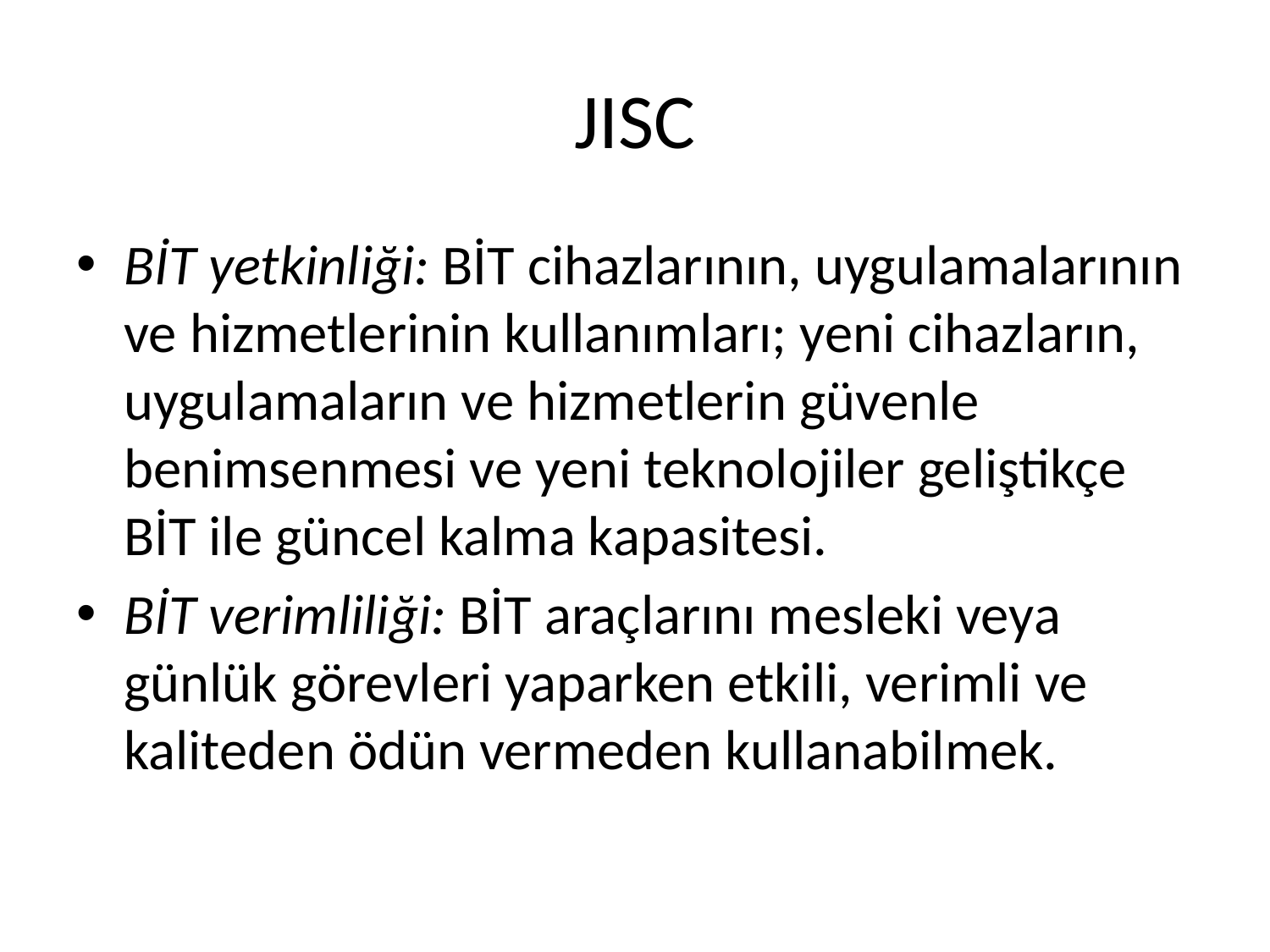

# JISC
BİT yetkinliği: BİT cihazlarının, uygulamalarının ve hizmetlerinin kullanımları; yeni cihazların, uygulamaların ve hizmetlerin güvenle benimsenmesi ve yeni teknolojiler geliştikçe BİT ile güncel kalma kapasitesi.
BİT verimliliği: BİT araçlarını mesleki veya günlük görevleri yaparken etkili, verimli ve kaliteden ödün vermeden kullanabilmek.